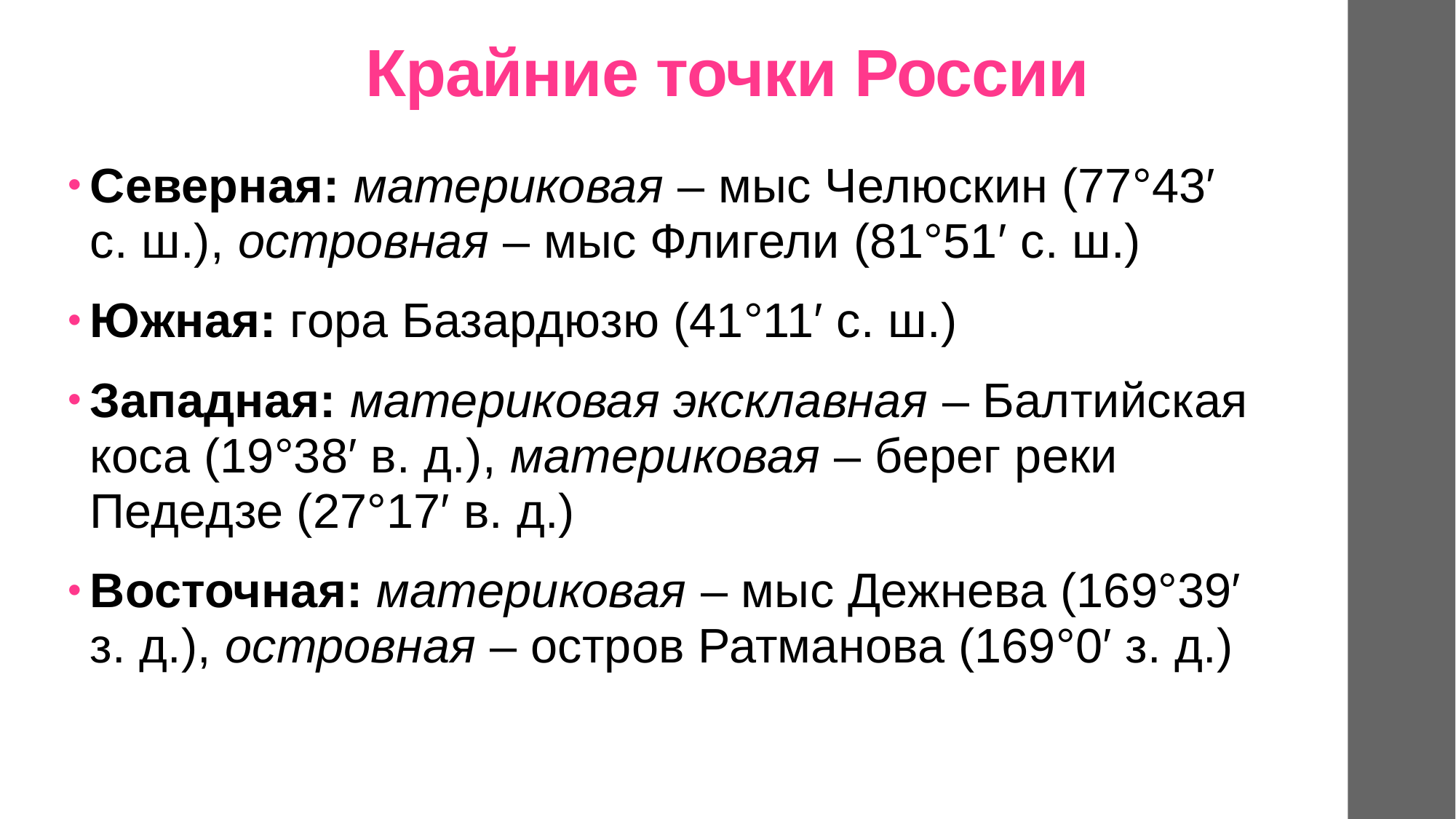

# Крайние точки России
Северная: материковая – мыс Челюскин (77°43′ с. ш.), островная – мыс Флигели (81°51′ с. ш.)
Южная: гора Базардюзю (41°11′ с. ш.)
Западная: материковая эксклавная – Балтийская коса (19°38′ в. д.), материковая – берег реки Педедзе (27°17′ в. д.)
Восточная: материковая – мыс Дежнева (169°39′ з. д.), островная – остров Ратманова (169°0′ з. д.)